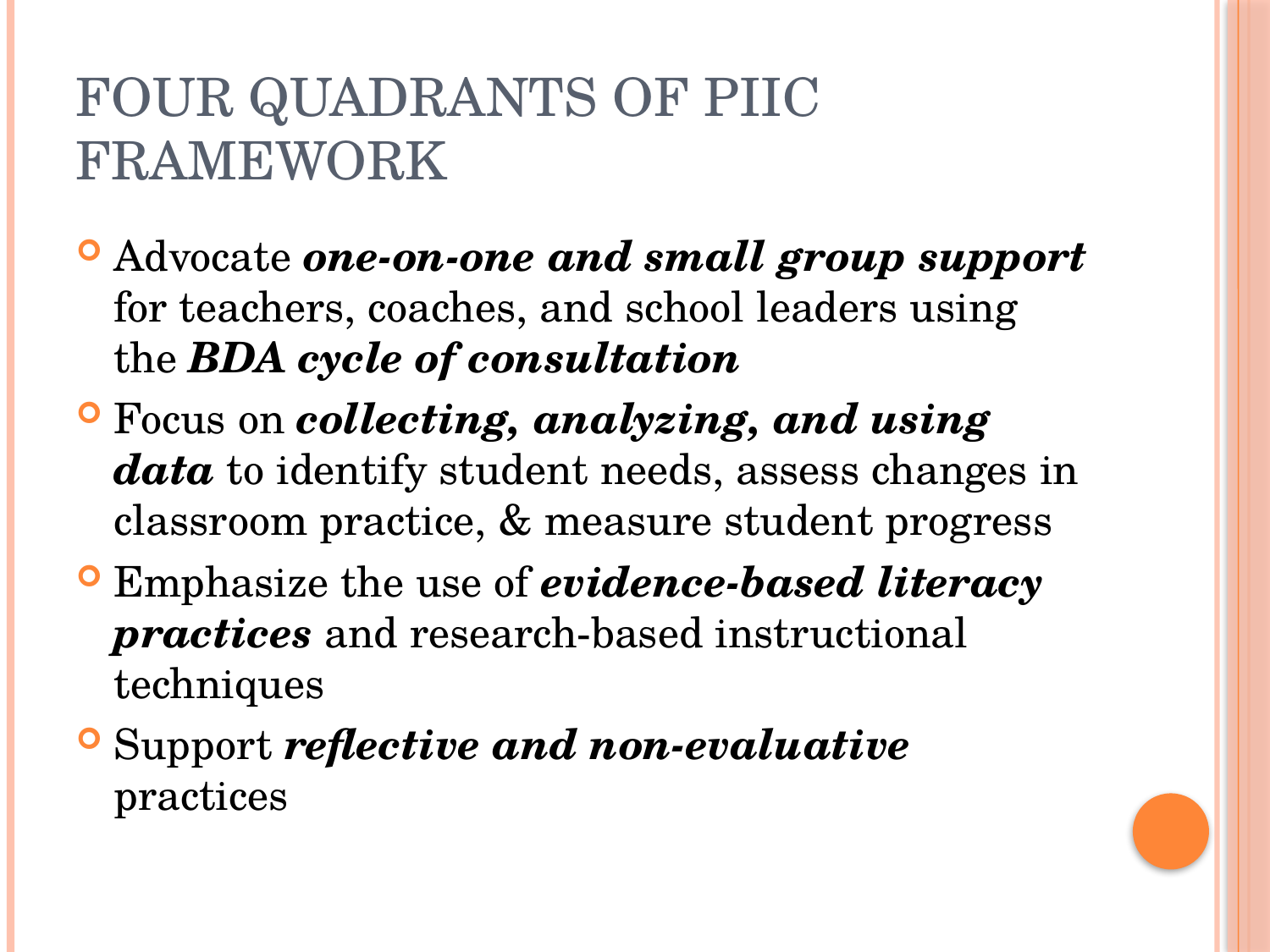

# Four Quadrants of PIIC Framework
Advocate one-on-one and small group support for teachers, coaches, and school leaders using the BDA cycle of consultation
Focus on collecting, analyzing, and using data to identify student needs, assess changes in classroom practice, & measure student progress
Emphasize the use of evidence-based literacy practices and research-based instructional techniques
Support reflective and non-evaluative practices